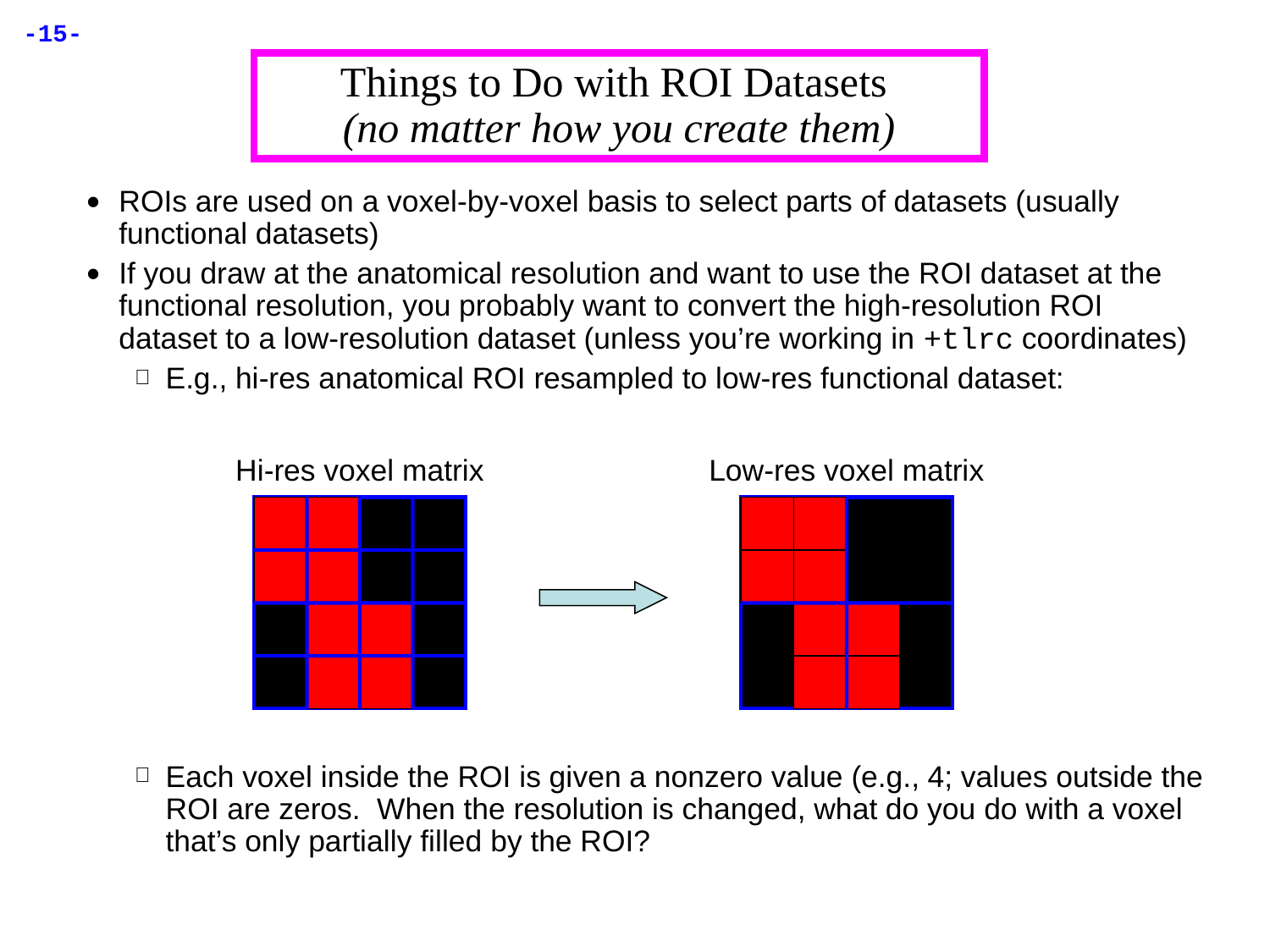

Things to Do with ROI Datasets
(no matter how you create them)
ROIs are used on a voxel-by-voxel basis to select parts of datasets (usually functional datasets)
If you draw at the anatomical resolution and want to use the ROI dataset at the functional resolution, you probably want to convert the high-resolution ROI dataset to a low-resolution dataset (unless you’re working in +tlrc coordinates)
E.g., hi-res anatomical ROI resampled to low-res functional dataset:

Each voxel inside the ROI is given a nonzero value (e.g., 4; values outside the ROI are zeros.  When the resolution is changed, what do you do with a voxel that’s only partially filled by the ROI?
Hi-res voxel matrix
Low-res voxel matrix